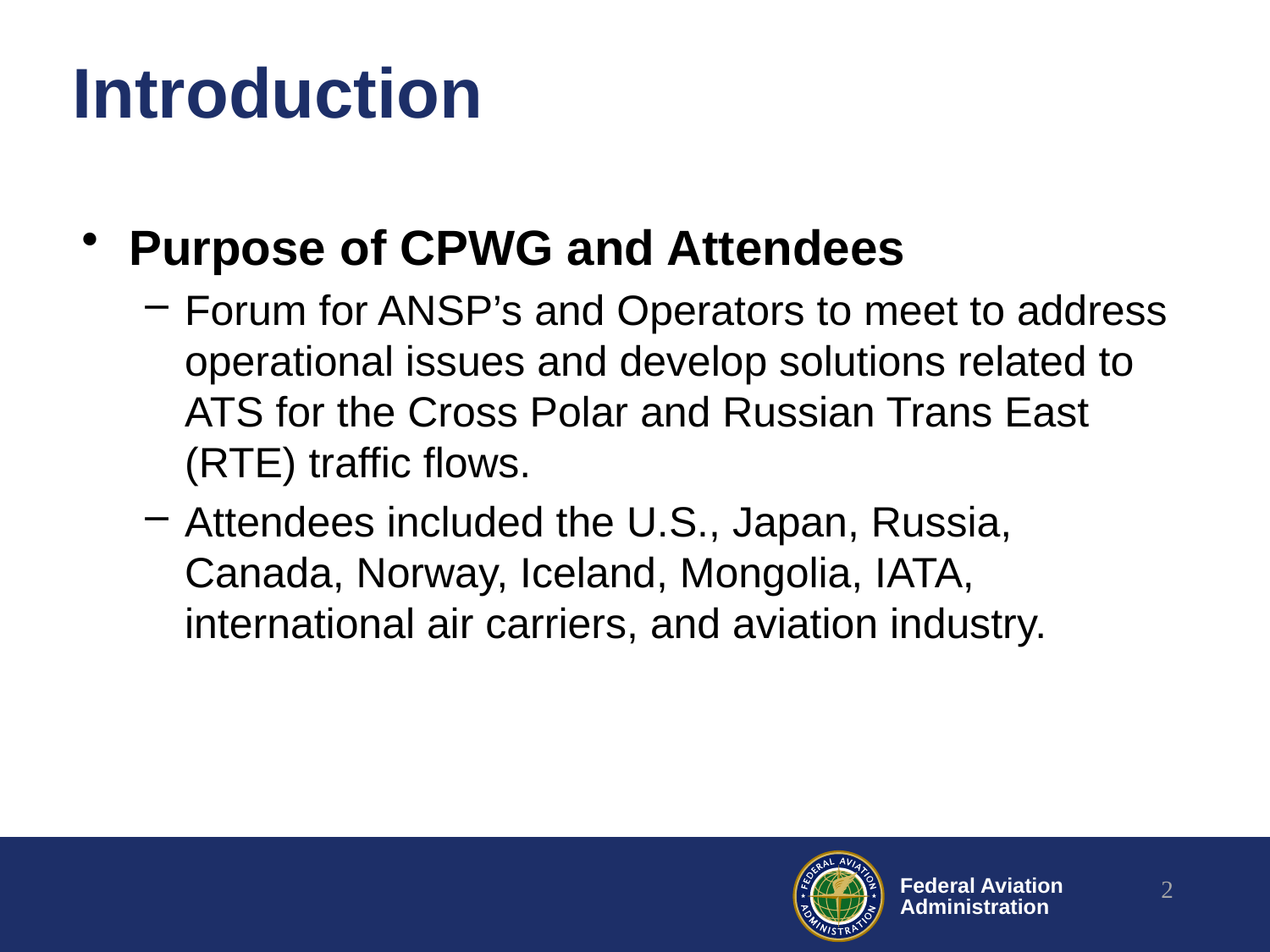

# Introduction
Purpose of CPWG and Attendees
Forum for ANSP’s and Operators to meet to address operational issues and develop solutions related to ATS for the Cross Polar and Russian Trans East (RTE) traffic flows.
Attendees included the U.S., Japan, Russia, Canada, Norway, Iceland, Mongolia, IATA, international air carriers, and aviation industry.
2